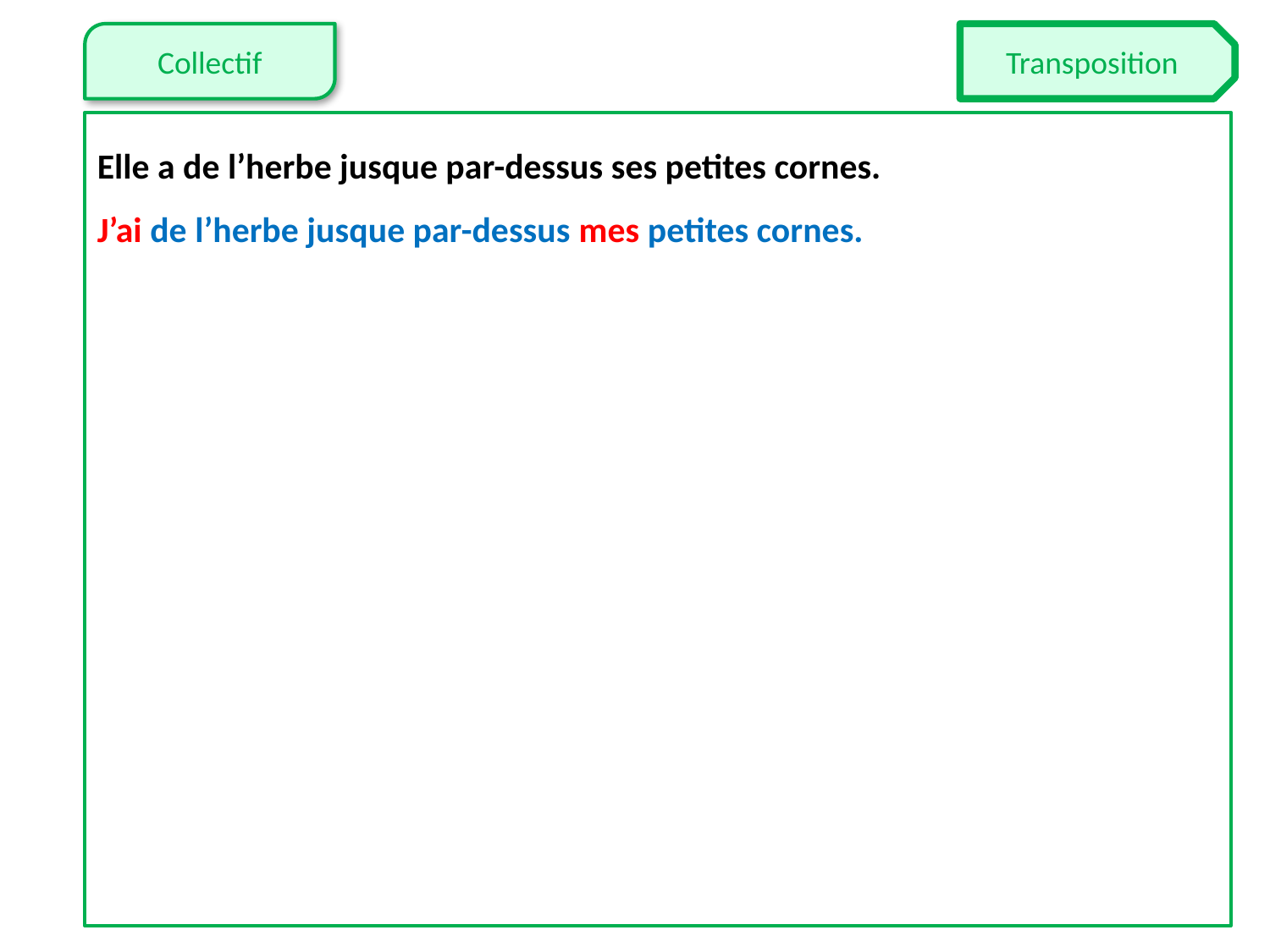

Elle a de l’herbe jusque par-dessus ses petites cornes.
J’ai de l’herbe jusque par-dessus mes petites cornes.